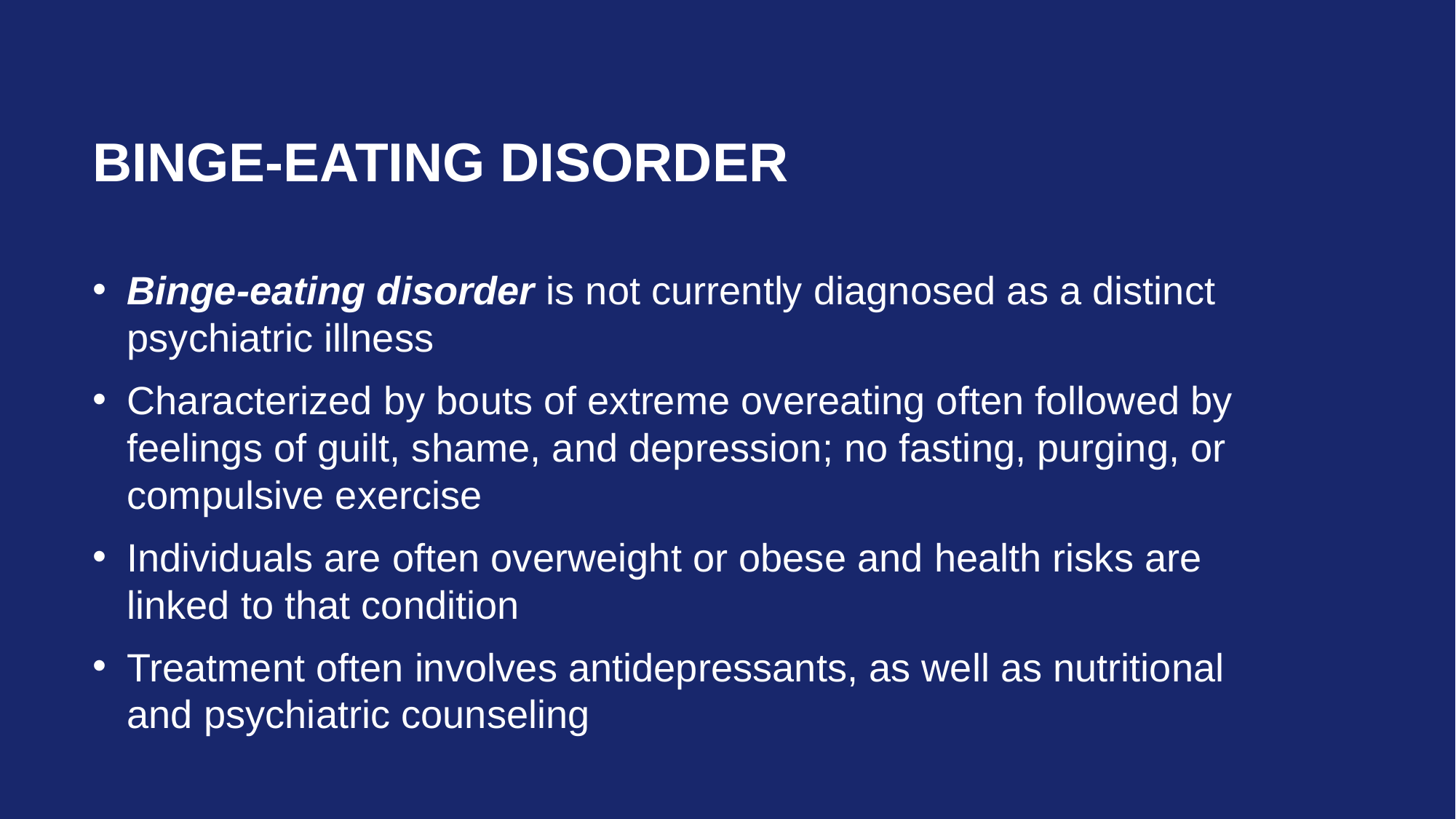

# Binge-Eating Disorder
Binge-eating disorder is not currently diagnosed as a distinct psychiatric illness
Characterized by bouts of extreme overeating often followed by feelings of guilt, shame, and depression; no fasting, purging, or compulsive exercise
Individuals are often overweight or obese and health risks are linked to that condition
Treatment often involves antidepressants, as well as nutritional and psychiatric counseling